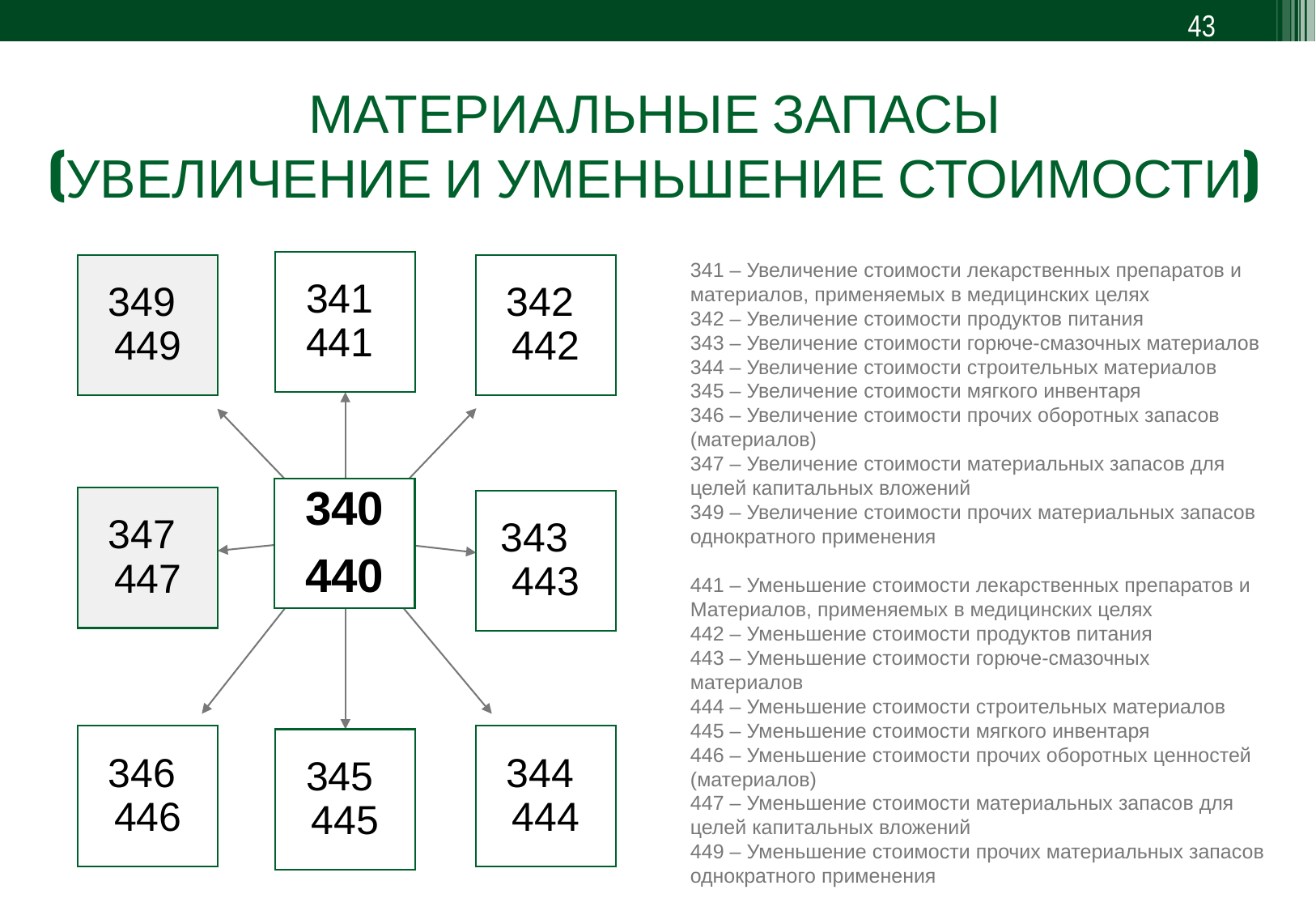

43
МАТЕРИАЛЬНЫЕ ЗАПАСЫ
(УВЕЛИЧЕНИЕ И УМЕНЬШЕНИЕ СТОИМОСТИ)
340

341  441

342  442

343   443

344  444

345  445

346  446

347  447

349  449
341 – Увеличение стоимости лекарственных препаратов и материалов, применяемых в медицинских целях
342 – Увеличение стоимости продуктов питания
343 – Увеличение стоимости горюче-смазочных материалов
344 – Увеличение стоимости строительных материалов
345 – Увеличение стоимости мягкого инвентаря
346 – Увеличение стоимости прочих оборотных запасов (материалов)
347 – Увеличение стоимости материальных запасов для целей капитальных вложений
349 – Увеличение стоимости прочих материальных запасов однократного применения

441 – Уменьшение стоимости лекарственных препаратов и Материалов, применяемых в медицинских целях
442 – Уменьшение стоимости продуктов питания
443 – Уменьшение стоимости горюче-смазочных материалов
444 – Уменьшение стоимости строительных материалов
445 – Уменьшение стоимости мягкого инвентаря
446 – Уменьшение стоимости прочих оборотных ценностей (материалов)
447 – Уменьшение стоимости материальных запасов для целей капитальных вложений
449 – Уменьшение стоимости прочих материальных запасов однократного применения

340
440